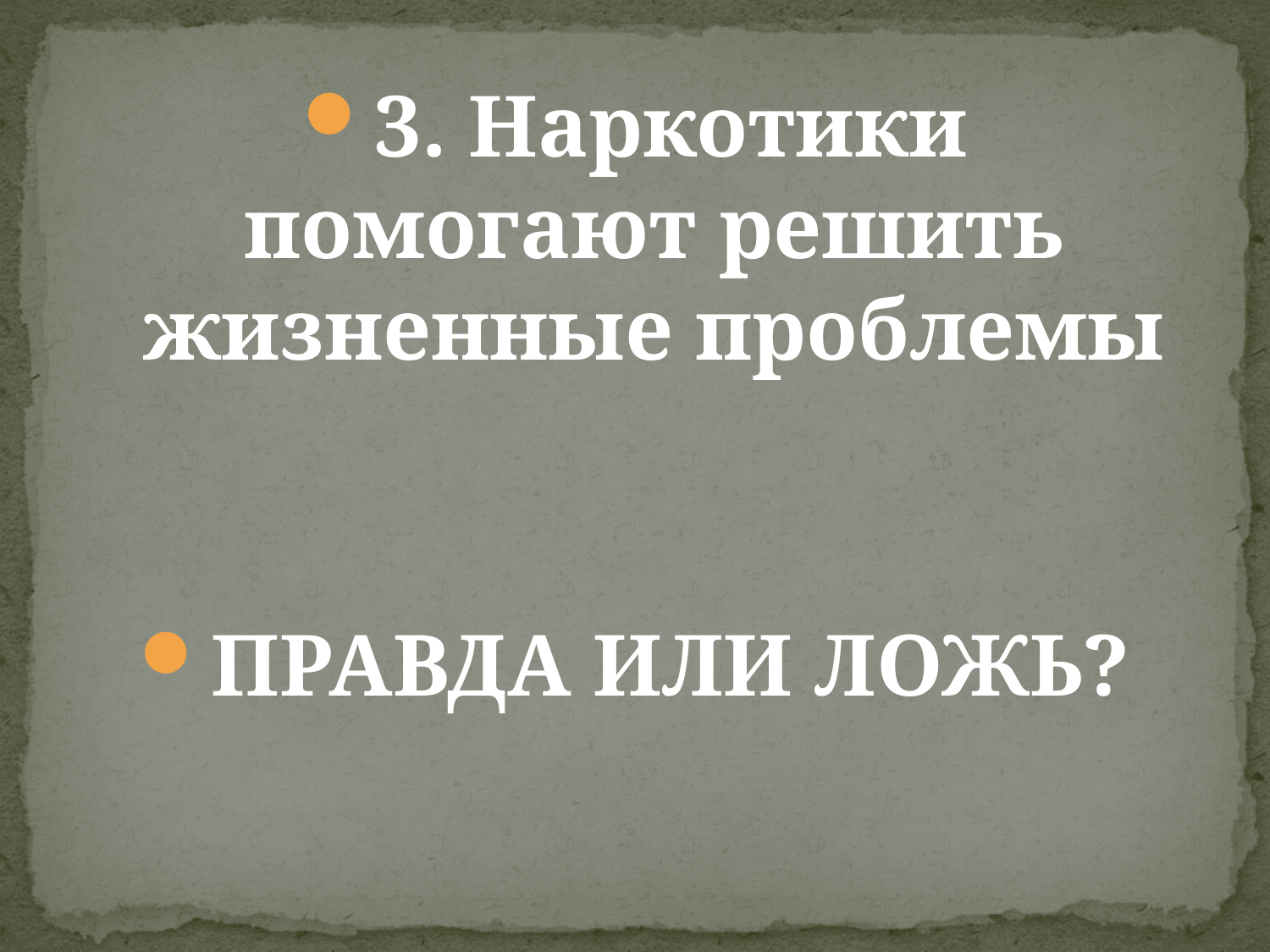

3. Наркотики помогают решить жизненные проблемы

ПРАВДА ИЛИ ЛОЖЬ?